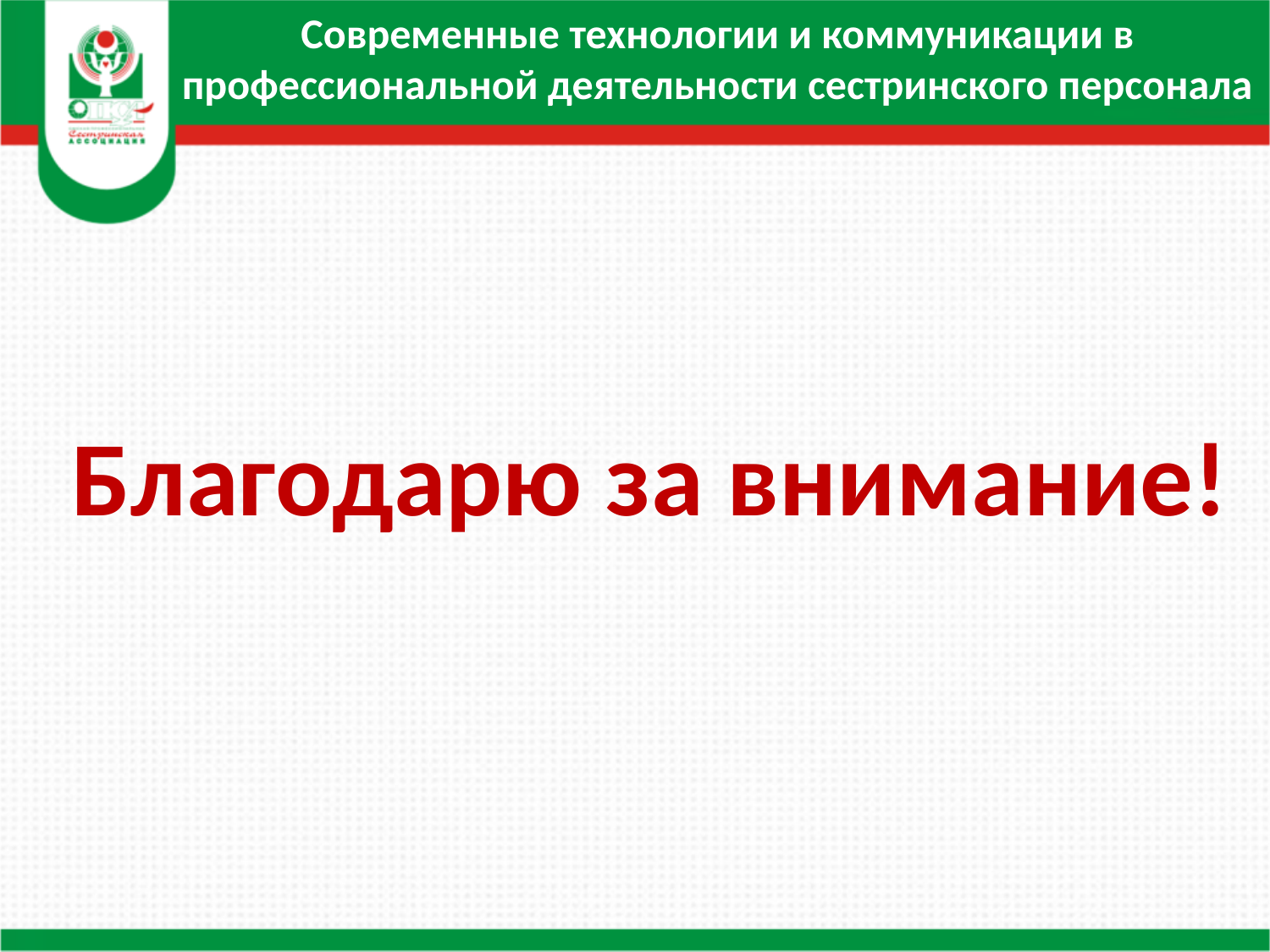

Современные технологии и коммуникации в профессиональной деятельности сестринского персонала
Благодарю за внимание!